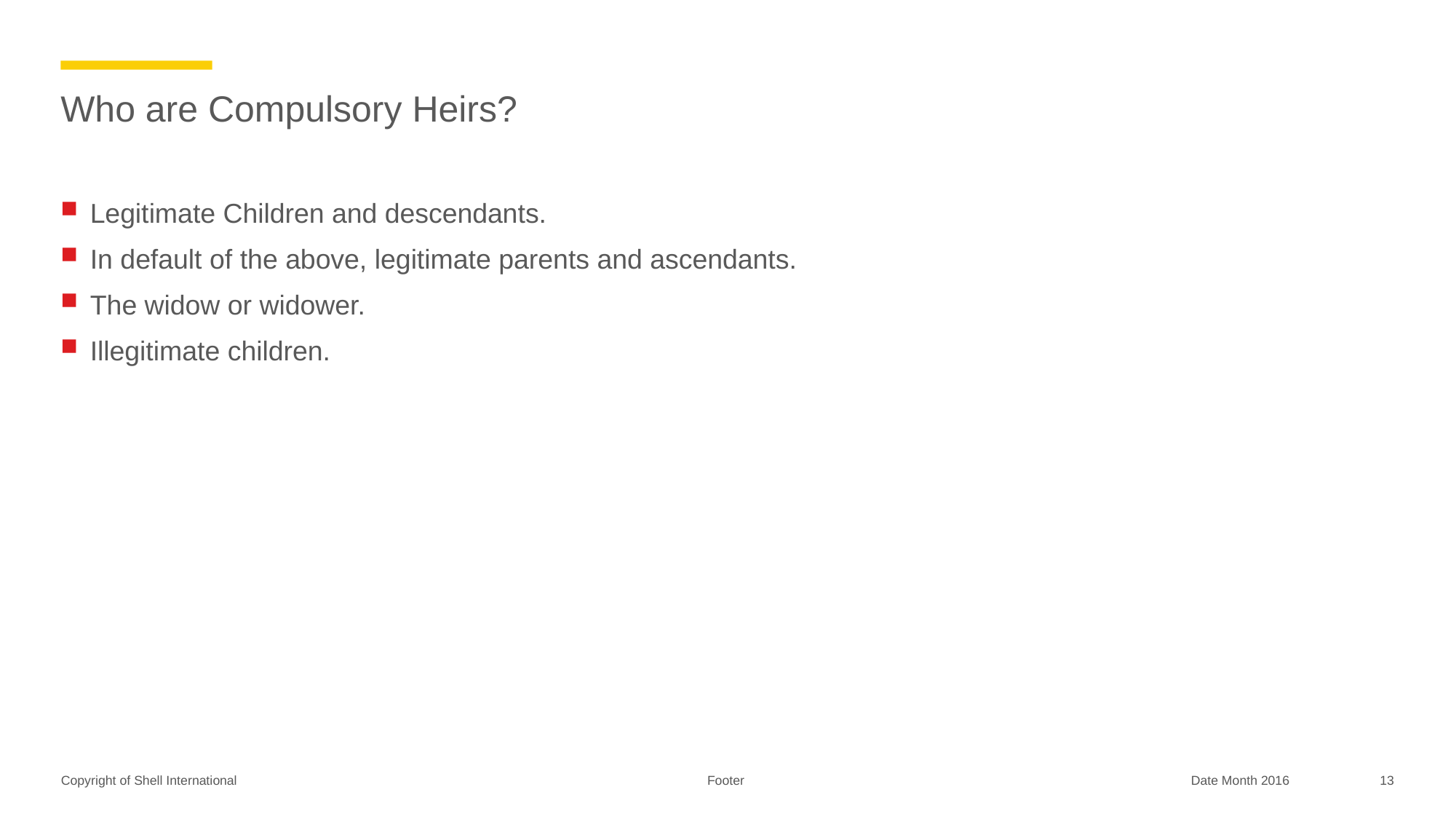

# Who are Compulsory Heirs?
Legitimate Children and descendants.
In default of the above, legitimate parents and ascendants.
The widow or widower.
Illegitimate children.

Footer
13
Date Month 2016